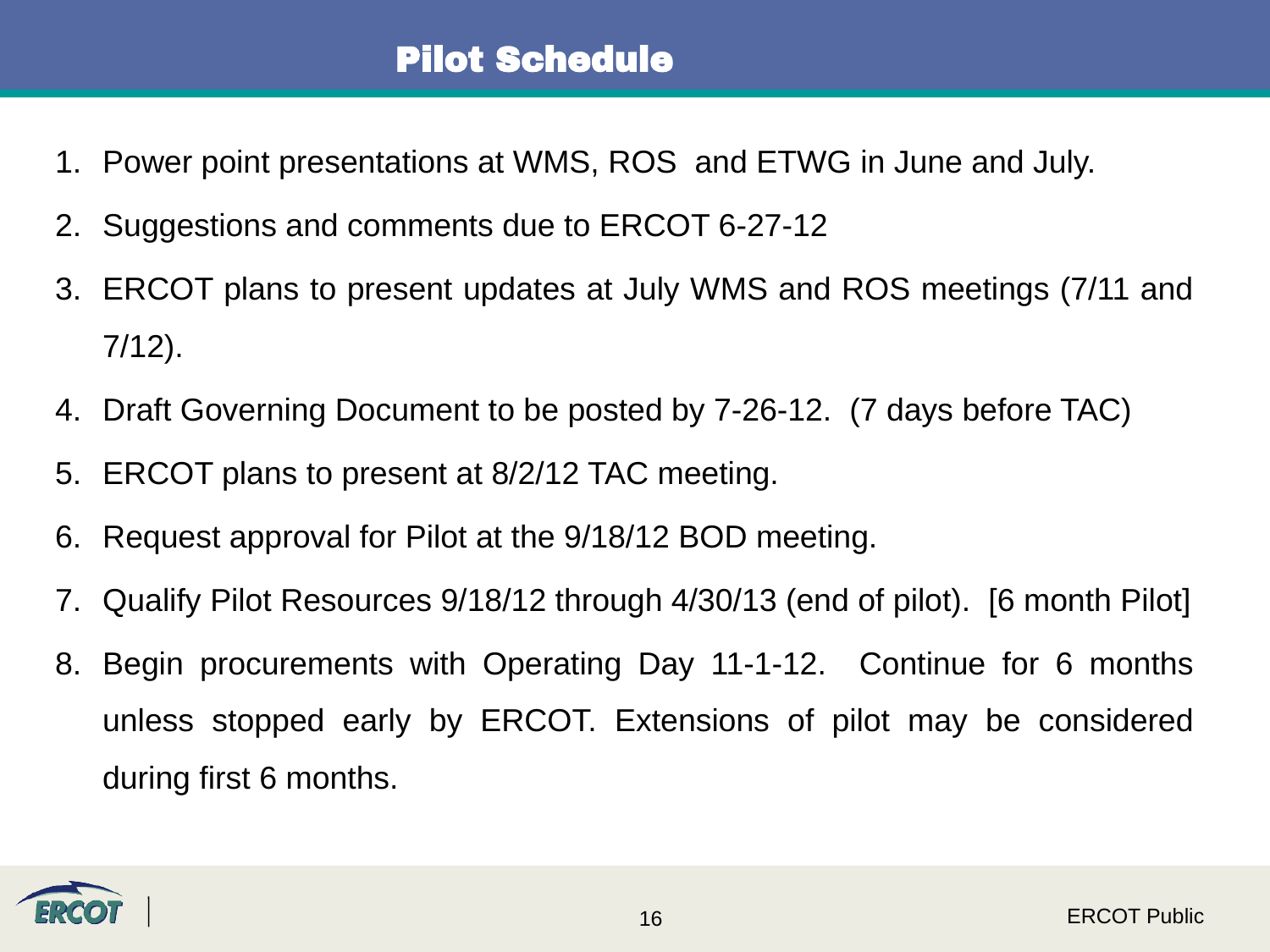

# Pilot Schedule
Power point presentations at WMS, ROS  and ETWG in June and July.
Suggestions and comments due to ERCOT 6-27-12
ERCOT plans to present updates at July WMS and ROS meetings (7/11 and 7/12).
Draft Governing Document to be posted by 7-26-12.  (7 days before TAC)
ERCOT plans to present at 8/2/12 TAC meeting.
Request approval for Pilot at the 9/18/12 BOD meeting.
Qualify Pilot Resources 9/18/12 through 4/30/13 (end of pilot).  [6 month Pilot]
Begin procurements with Operating Day 11-1-12.  Continue for 6 months unless stopped early by ERCOT. Extensions of pilot may be considered during first 6 months.

ERCOT Public